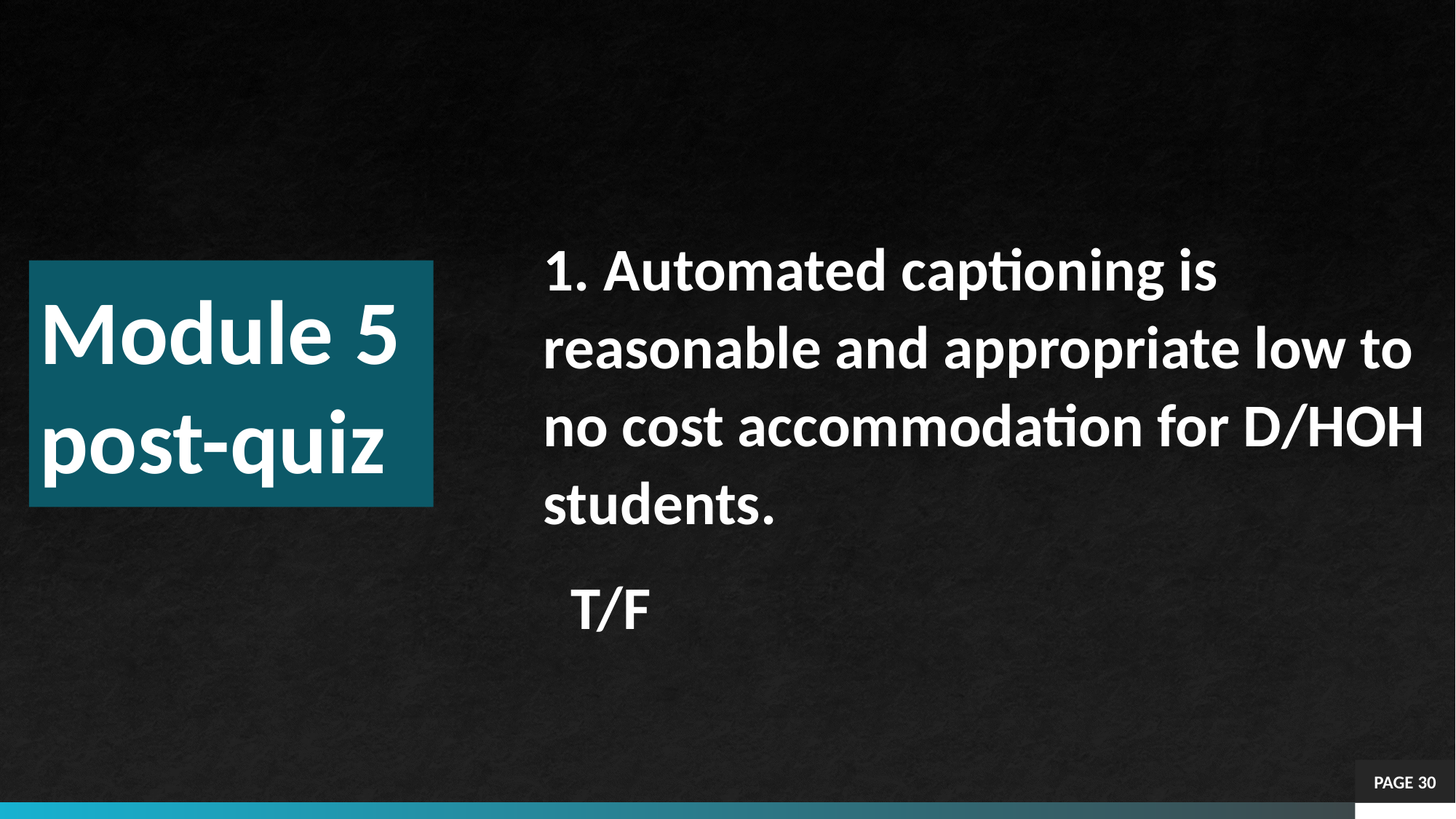

1. Automated captioning is reasonable and appropriate low to no cost accommodation for D/HOH students.
	T/F

# Module 5 post-quiz
PAGE 30